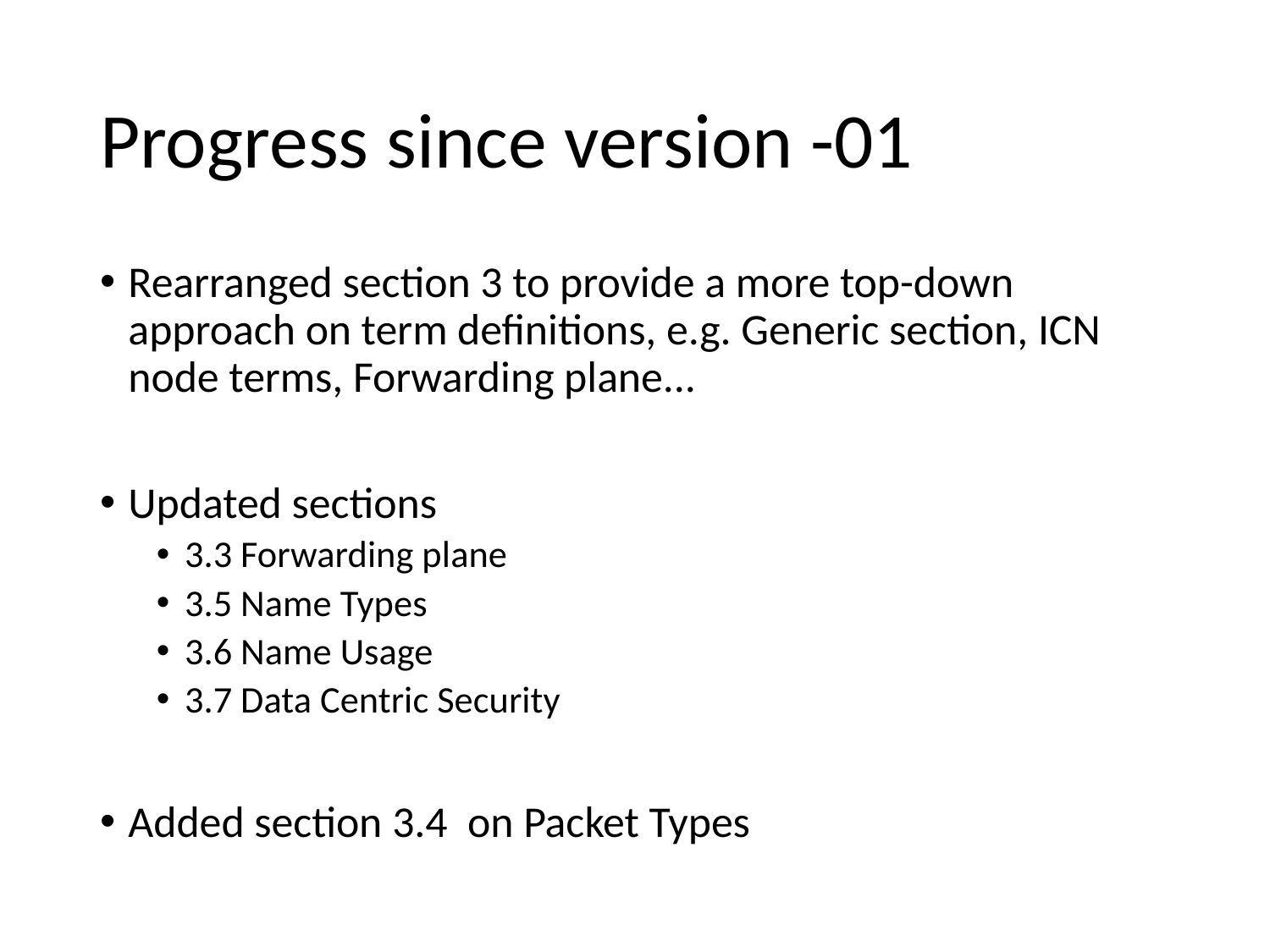

# Progress since version -01
Rearranged section 3 to provide a more top-down approach on term definitions, e.g. Generic section, ICN node terms, Forwarding plane...

Updated sections
3.3 Forwarding plane
3.5 Name Types
3.6 Name Usage
3.7 Data Centric Security

Added section 3.4  on Packet Types